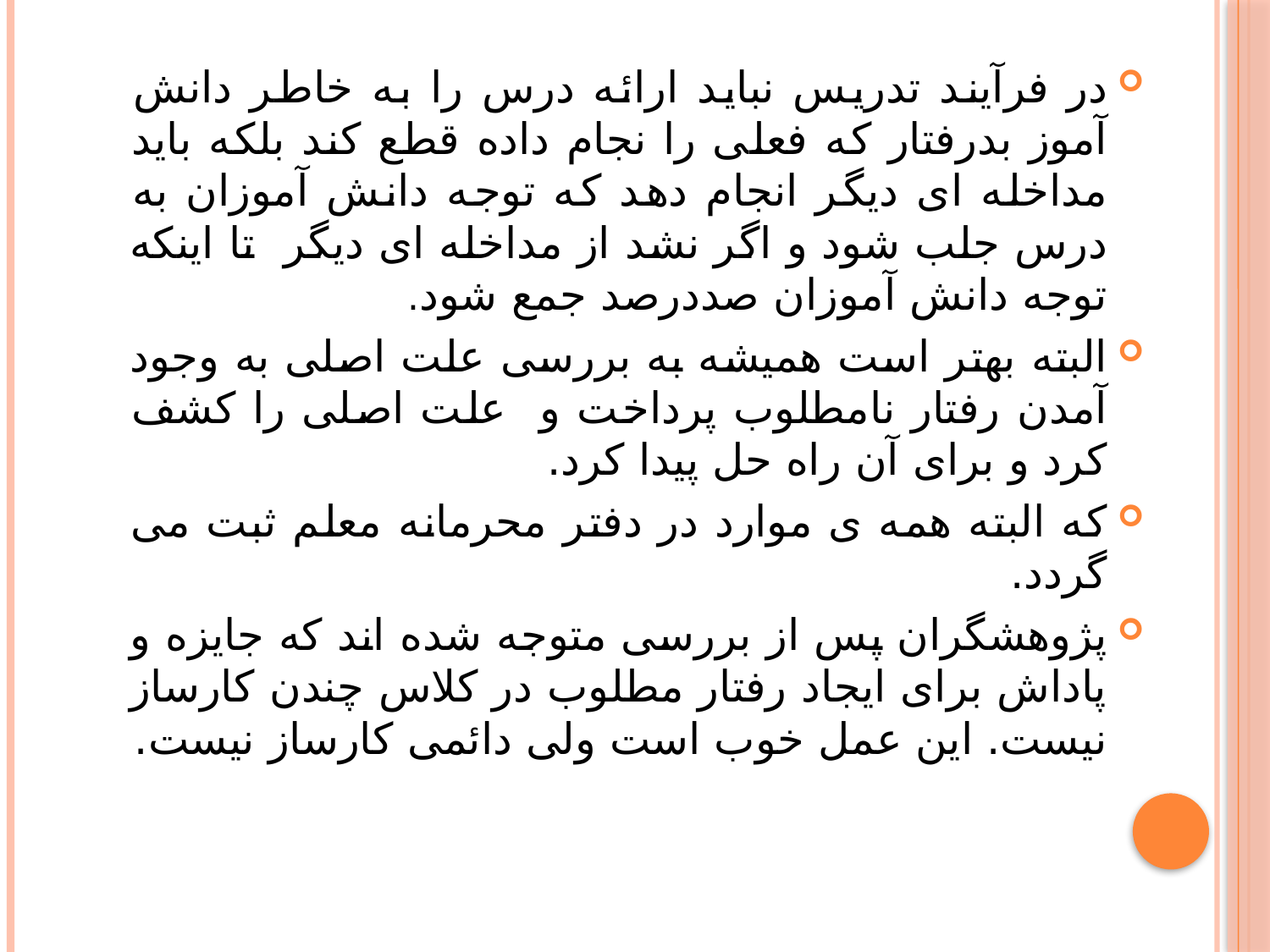

در فرآیند تدریس نباید ارائه درس را به خاطر دانش آموز بدرفتار که فعلی را نجام داده قطع کند بلکه باید مداخله ای دیگر انجام دهد که توجه دانش آموزان به درس جلب شود و اگر نشد از مداخله ای دیگر  تا اینکه توجه دانش آموزان صددرصد جمع شود.
البته بهتر است همیشه به بررسی علت اصلی به وجود آمدن رفتار نامطلوب پرداخت و  علت اصلی را کشف کرد و برای آن راه حل پیدا کرد.
که البته همه ی موارد در دفتر محرمانه معلم ثبت می گردد.
پژوهشگران پس از بررسی متوجه شده اند که جایزه و پاداش برای ایجاد رفتار مطلوب در کلاس چندن کارساز نیست. این عمل خوب است ولی دائمی کارساز نیست.